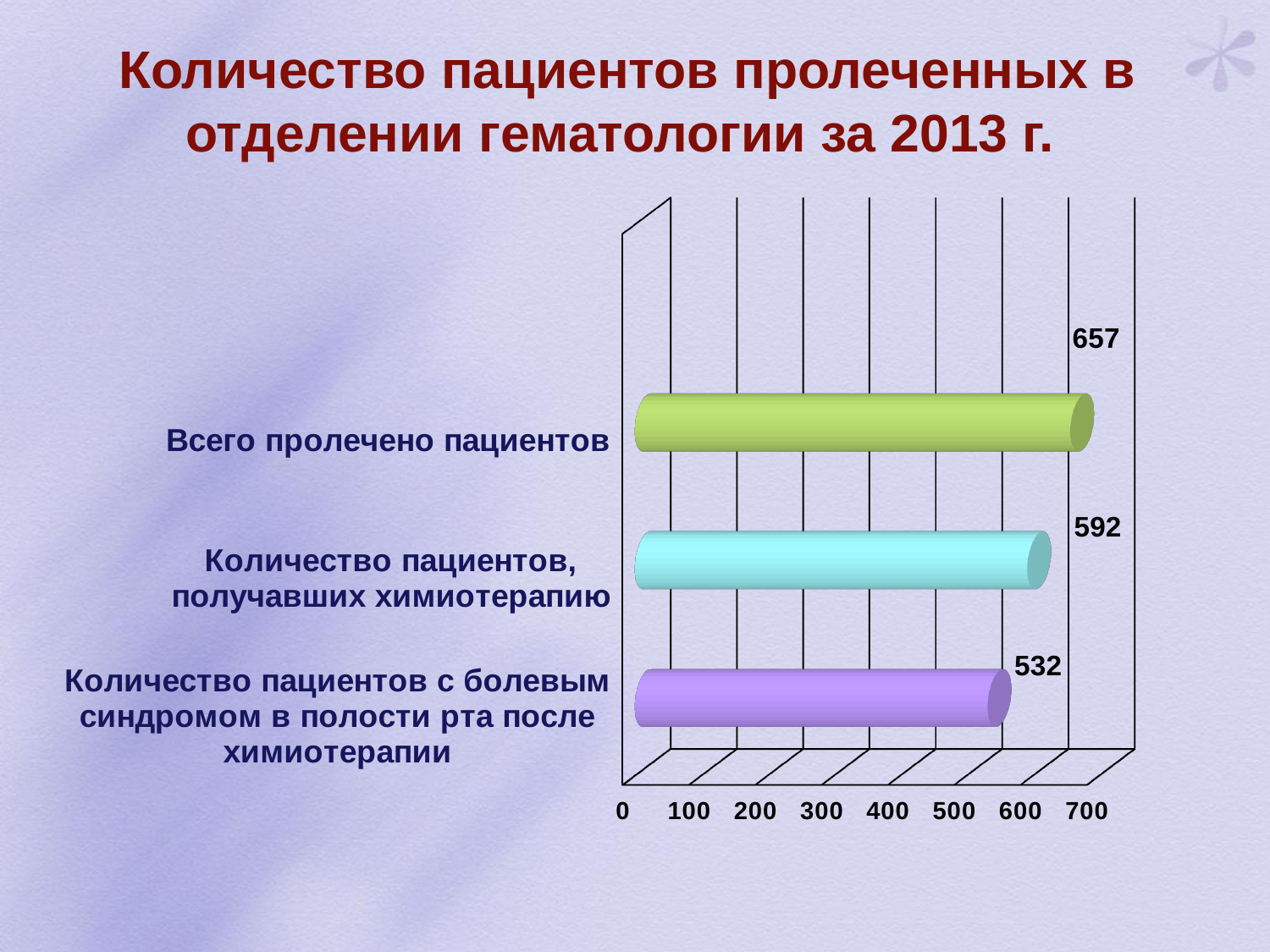

Количество пациентов пролеченных в отделении гематологии за 2013 г.

[unsupported chart]